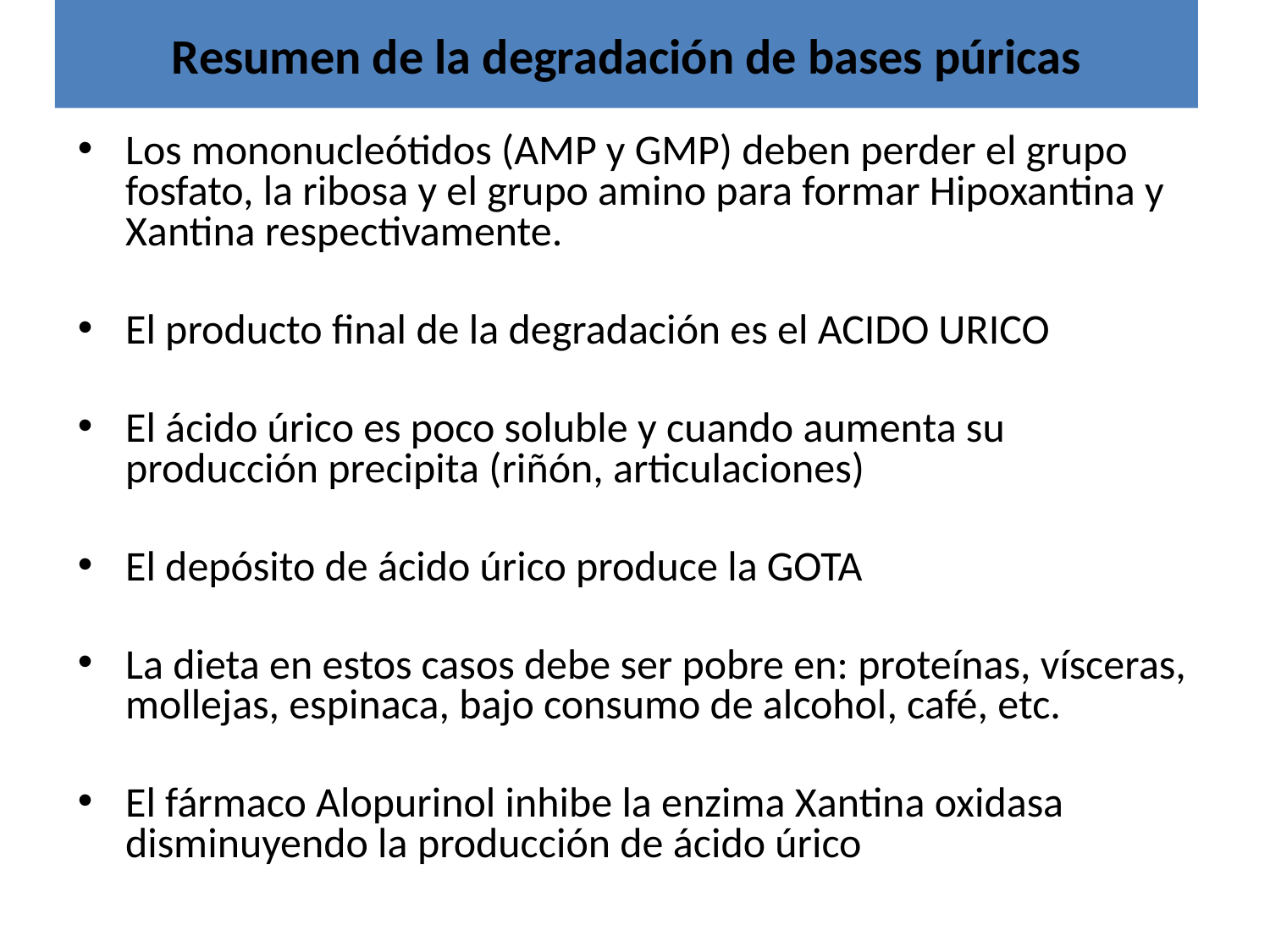

# Resumen de la degradación de bases púricas
Los mononucleótidos (AMP y GMP) deben perder el grupo fosfato, la ribosa y el grupo amino para formar Hipoxantina y Xantina respectivamente.

El producto final de la degradación es el ACIDO URICO

El ácido úrico es poco soluble y cuando aumenta su producción precipita (riñón, articulaciones)

El depósito de ácido úrico produce la GOTA

La dieta en estos casos debe ser pobre en: proteínas, vísceras, mollejas, espinaca, bajo consumo de alcohol, café, etc.

El fármaco Alopurinol inhibe la enzima Xantina oxidasa disminuyendo la producción de ácido úrico